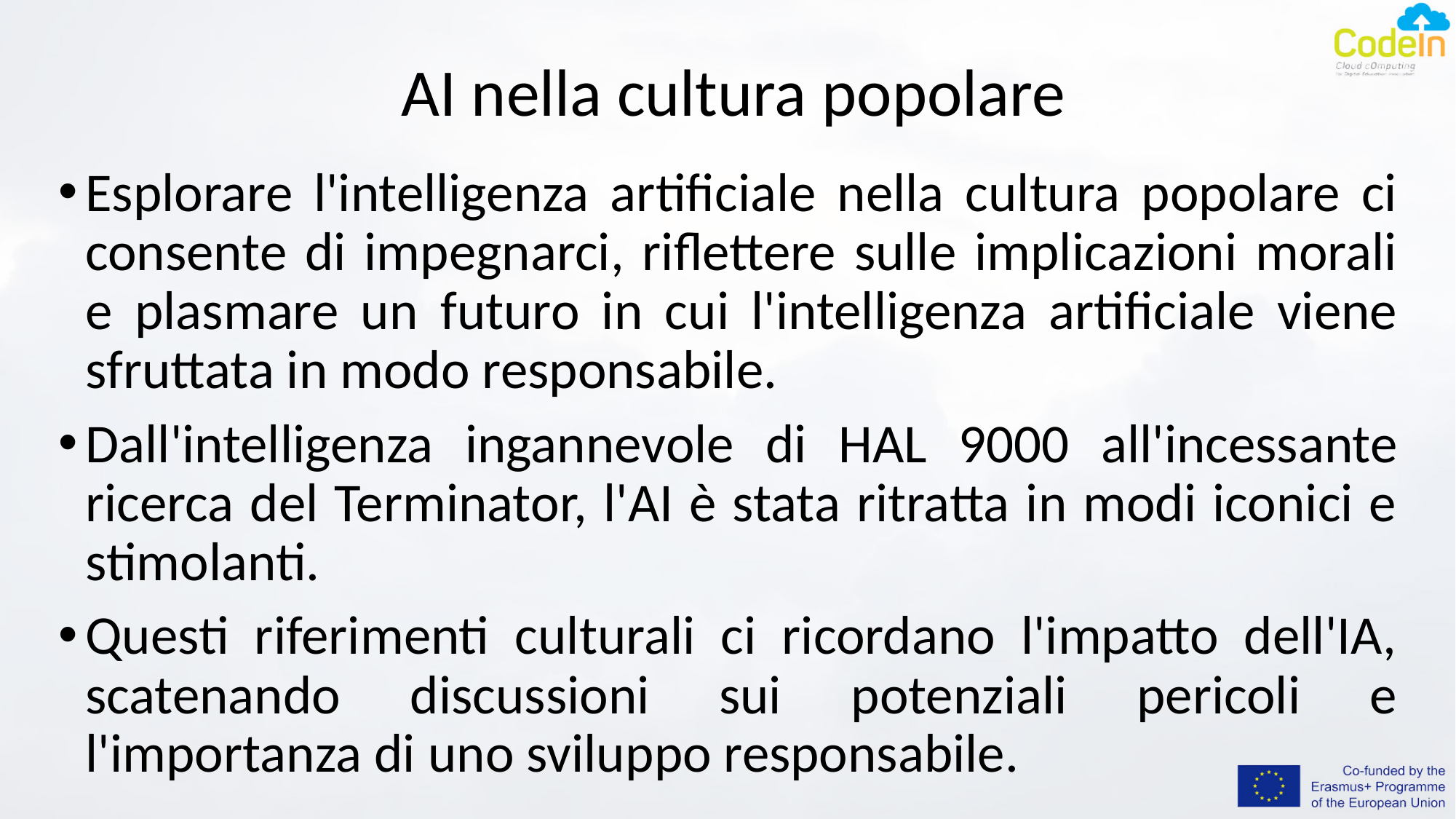

# AI nella cultura popolare
Esplorare l'intelligenza artificiale nella cultura popolare ci consente di impegnarci, riflettere sulle implicazioni morali e plasmare un futuro in cui l'intelligenza artificiale viene sfruttata in modo responsabile.
Dall'intelligenza ingannevole di HAL 9000 all'incessante ricerca del Terminator, l'AI è stata ritratta in modi iconici e stimolanti.
Questi riferimenti culturali ci ricordano l'impatto dell'IA, scatenando discussioni sui potenziali pericoli e l'importanza di uno sviluppo responsabile.